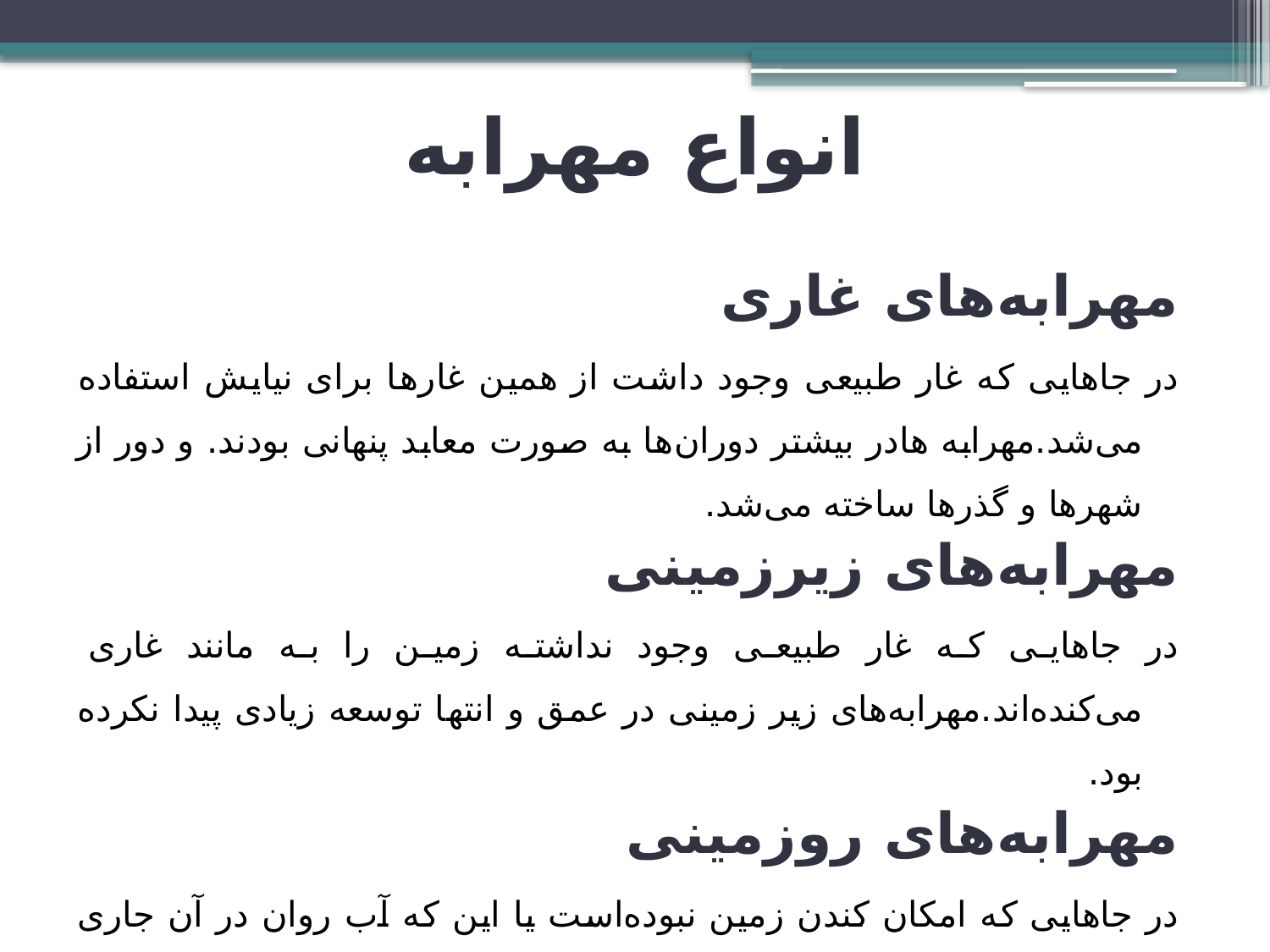

# انواع مهرابه
مهرابه‌های غاری
در جاهایی که غار طبیعی وجود داشت از همین غارها برای نیایش استفاده می‌شد.مهرابه هادر بیشتر دوران‌ها به صورت معابد پنهانی بودند. و دور از شهرها و گذرها ساخته می‌شد.
مهرابه‌های زیرزمینی
در جاهایی که غار طبیعی وجود نداشته زمین را به مانند غاری می‌کنده‌اند.مهرابه‌های زیر زمینی در عمق و انتها توسعه زیادی پیدا نکرده بود.
مهرابه‌های روزمینی
در جاهایی که امکان کندن زمین نبوده‌است یا این که آب روان در آن جاری بوده سعی می‌کردند که مهرابه را نزدیک آب روان بسازند.